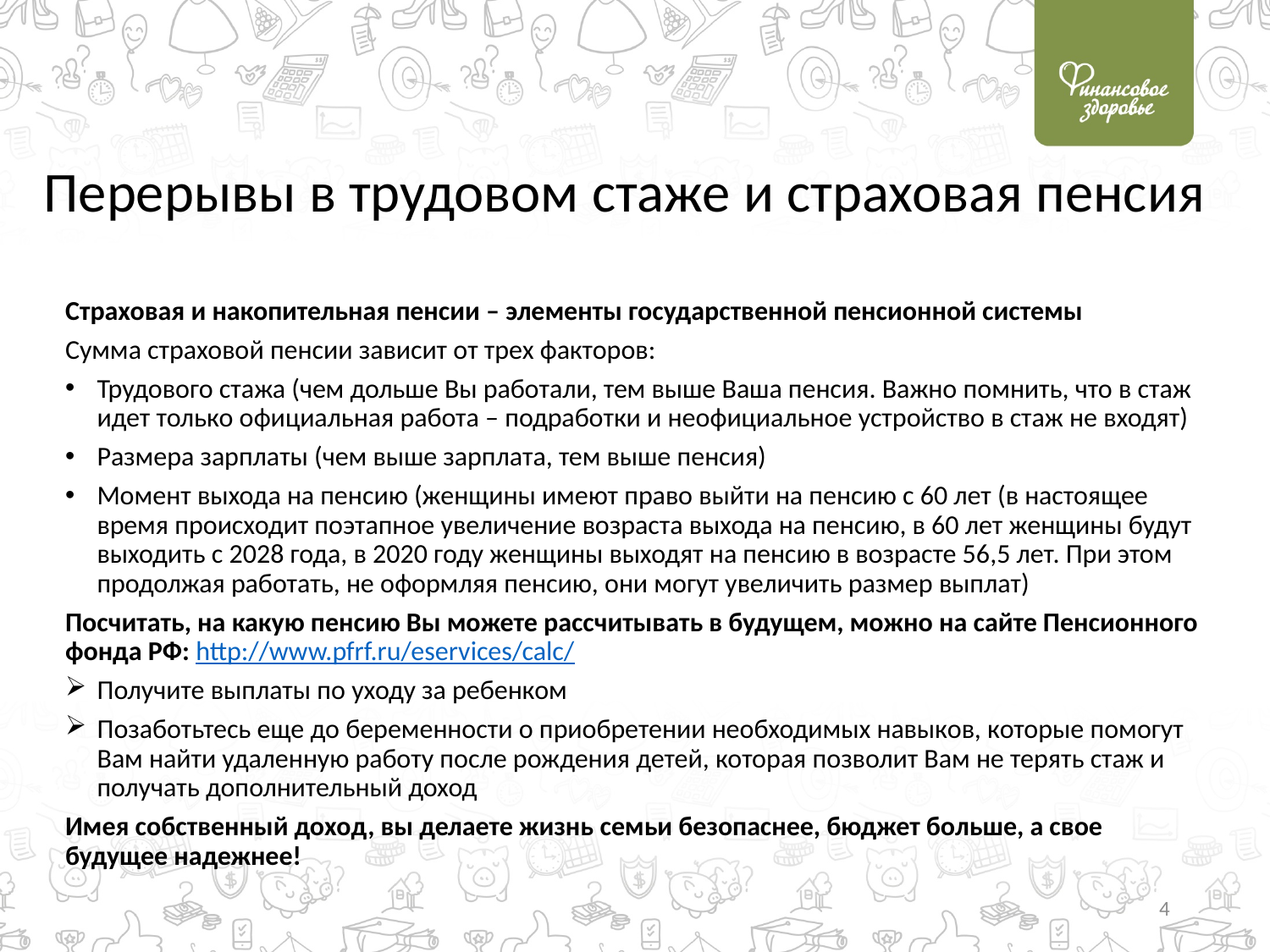

# Перерывы в трудовом стаже и страховая пенсия
Страховая и накопительная пенсии – элементы государственной пенсионной системы
Сумма страховой пенсии зависит от трех факторов:
Трудового стажа (чем дольше Вы работали, тем выше Ваша пенсия. Важно помнить, что в стаж идет только официальная работа – подработки и неофициальное устройство в стаж не входят)
Размера зарплаты (чем выше зарплата, тем выше пенсия)
Момент выхода на пенсию (женщины имеют право выйти на пенсию с 60 лет (в настоящее время происходит поэтапное увеличение возраста выхода на пенсию, в 60 лет женщины будут выходить с 2028 года, в 2020 году женщины выходят на пенсию в возрасте 56,5 лет. При этом продолжая работать, не оформляя пенсию, они могут увеличить размер выплат)
Посчитать, на какую пенсию Вы можете рассчитывать в будущем, можно на сайте Пенсионного фонда РФ: http://www.pfrf.ru/eservices/calc/
Получите выплаты по уходу за ребенком
Позаботьтесь еще до беременности о приобретении необходимых навыков, которые помогут Вам найти удаленную работу после рождения детей, которая позволит Вам не терять стаж и получать дополнительный доход
Имея собственный доход, вы делаете жизнь семьи безопаснее, бюджет больше, а свое будущее надежнее!

4